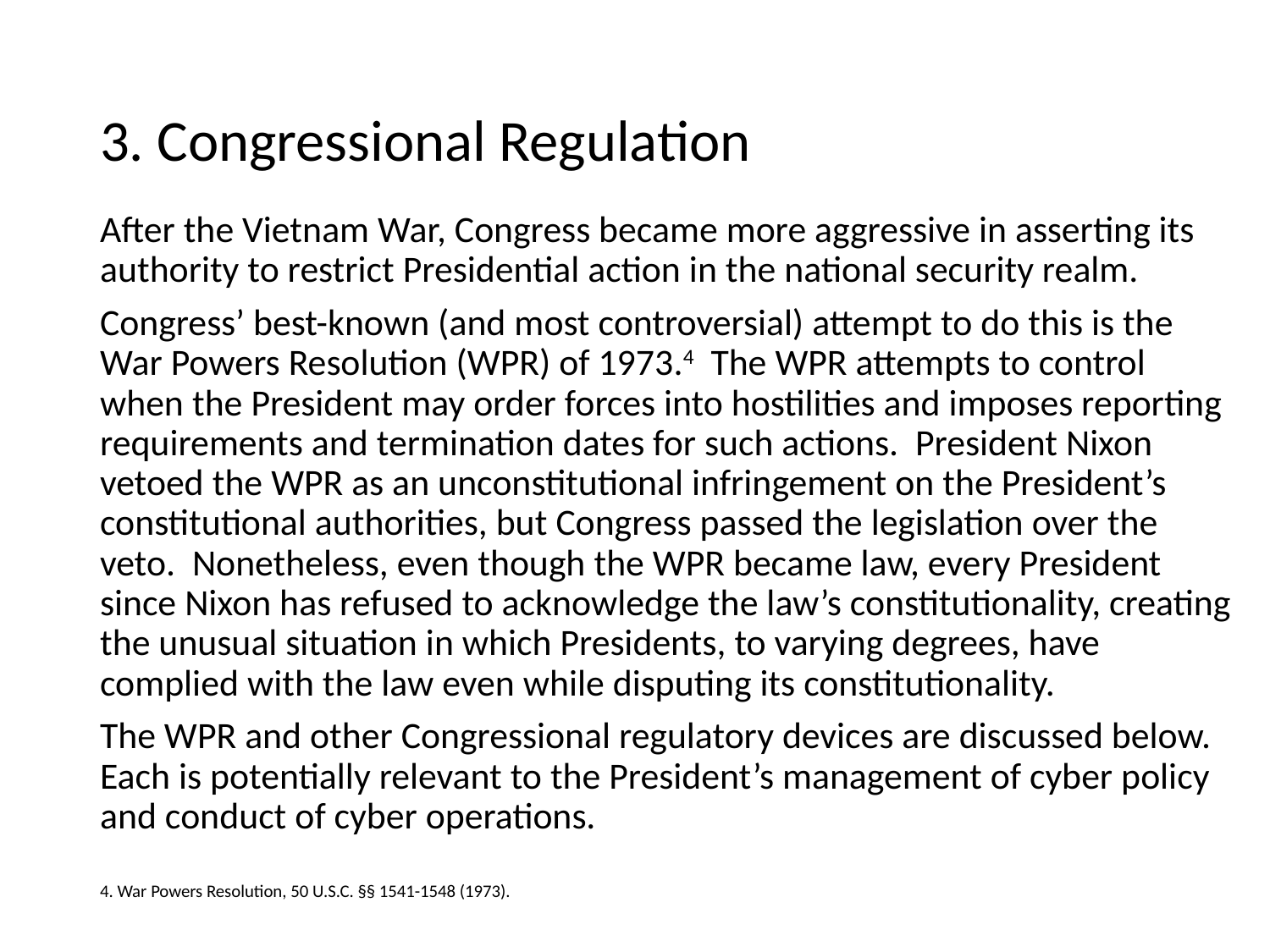

# 3. Congressional Regulation
After the Vietnam War, Congress became more aggressive in asserting its authority to restrict Presidential action in the national security realm.
Congress’ best-known (and most controversial) attempt to do this is the War Powers Resolution (WPR) of 1973.4  The WPR attempts to control when the President may order forces into hostilities and imposes reporting requirements and termination dates for such actions.  President Nixon vetoed the WPR as an unconstitutional infringement on the President’s constitutional authorities, but Congress passed the legislation over the veto.  Nonetheless, even though the WPR became law, every President since Nixon has refused to acknowledge the law’s constitutionality, creating the unusual situation in which Presidents, to varying degrees, have complied with the law even while disputing its constitutionality.
The WPR and other Congressional regulatory devices are discussed below.  Each is potentially relevant to the President’s management of cyber policy and conduct of cyber operations.

4. War Powers Resolution, 50 U.S.C. §§ 1541-1548 (1973).